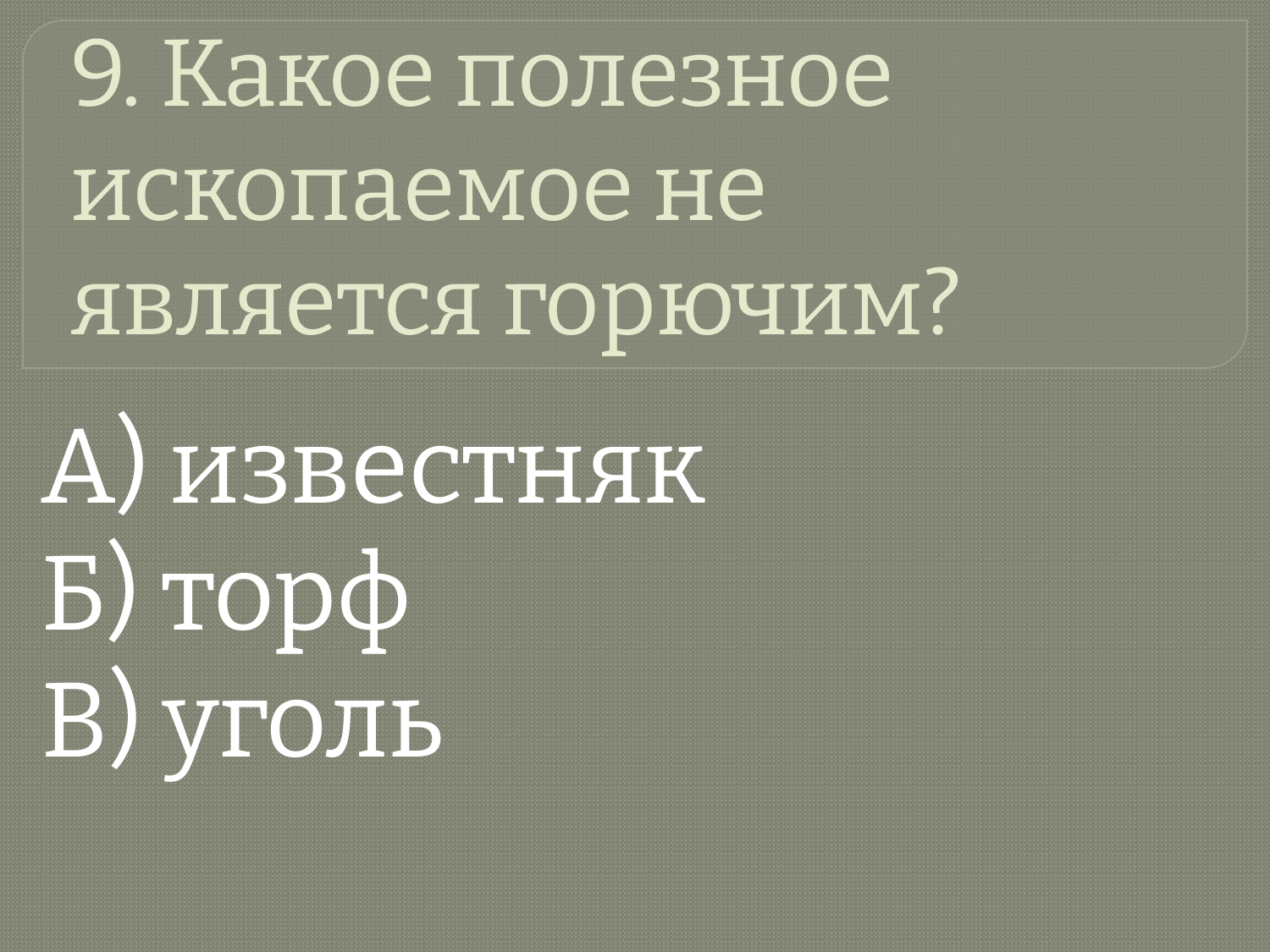

# 9. Какое полезное ископаемое не является горючим?
А) известняк
Б) торф
В) уголь